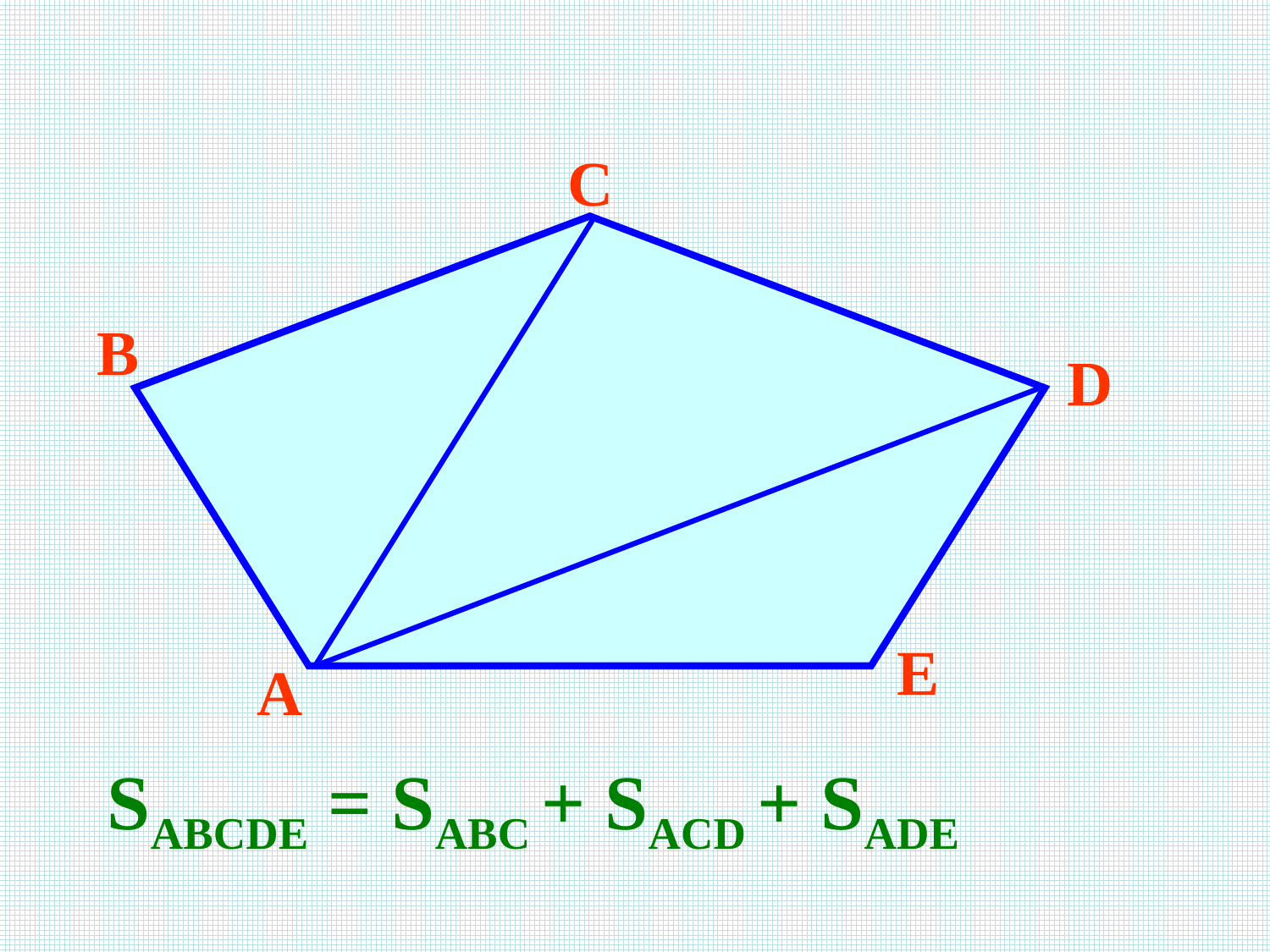

C

B
D

E
A
SABCDE = SABC + SACD + SADE